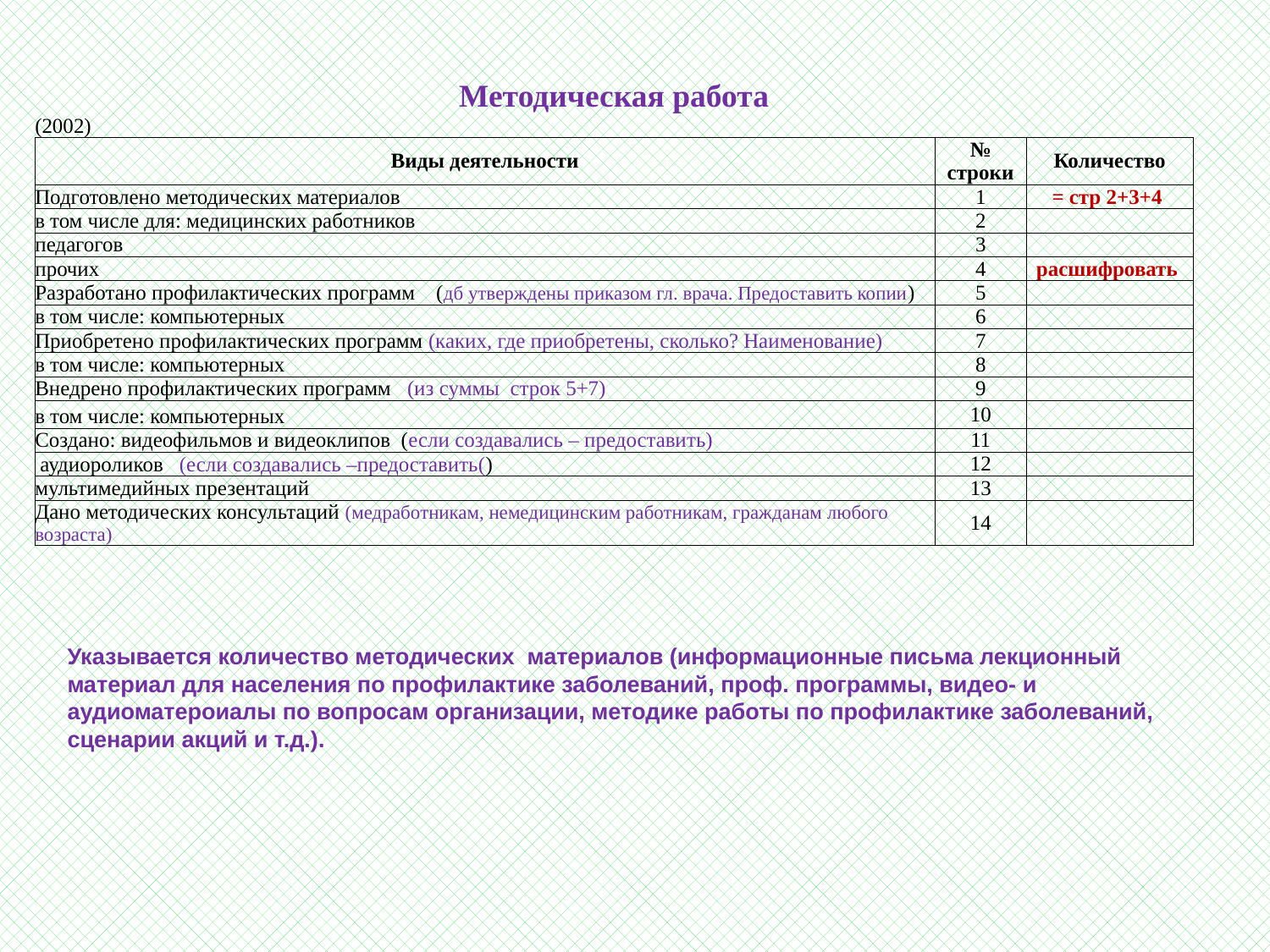

| Методическая работа |  |  |
| --- | --- | --- |
| (2002) |  |  |
| Виды деятельности | № строки | Количество |
| Подготовлено методических материалов | 1 | = стр 2+3+4 |
| в том числе для: медицинских работников | 2 |  |
| педагогов | 3 |  |
| прочих | 4 | расшифровать |
| Разработано профилактических программ (дб утверждены приказом гл. врача. Предоставить копии) | 5 |  |
| в том числе: компьютерных | 6 |  |
| Приобретено профилактических программ (каких, где приобретены, сколько? Наименование) | 7 |  |
| в том числе: компьютерных | 8 |  |
| Внедрено профилактических программ (из суммы строк 5+7) | 9 |  |
| в том числе: компьютерных | 10 |  |
| Создано: видеофильмов и видеоклипов (если создавались – предоставить) | 11 |  |
| аудиороликов (если создавались –предоставить() | 12 |  |
| мультимедийных презентаций | 13 |  |
| Дано методических консультаций (медработникам, немедицинским работникам, гражданам любого возраста) | 14 |  |
Указывается количество методических  материалов (информационные письма лекционный материал для населения по профилактике заболеваний, проф. программы, видео- и аудиоматероиалы по вопросам организации, методике работы по профилактике заболеваний, сценарии акций и т.д.).